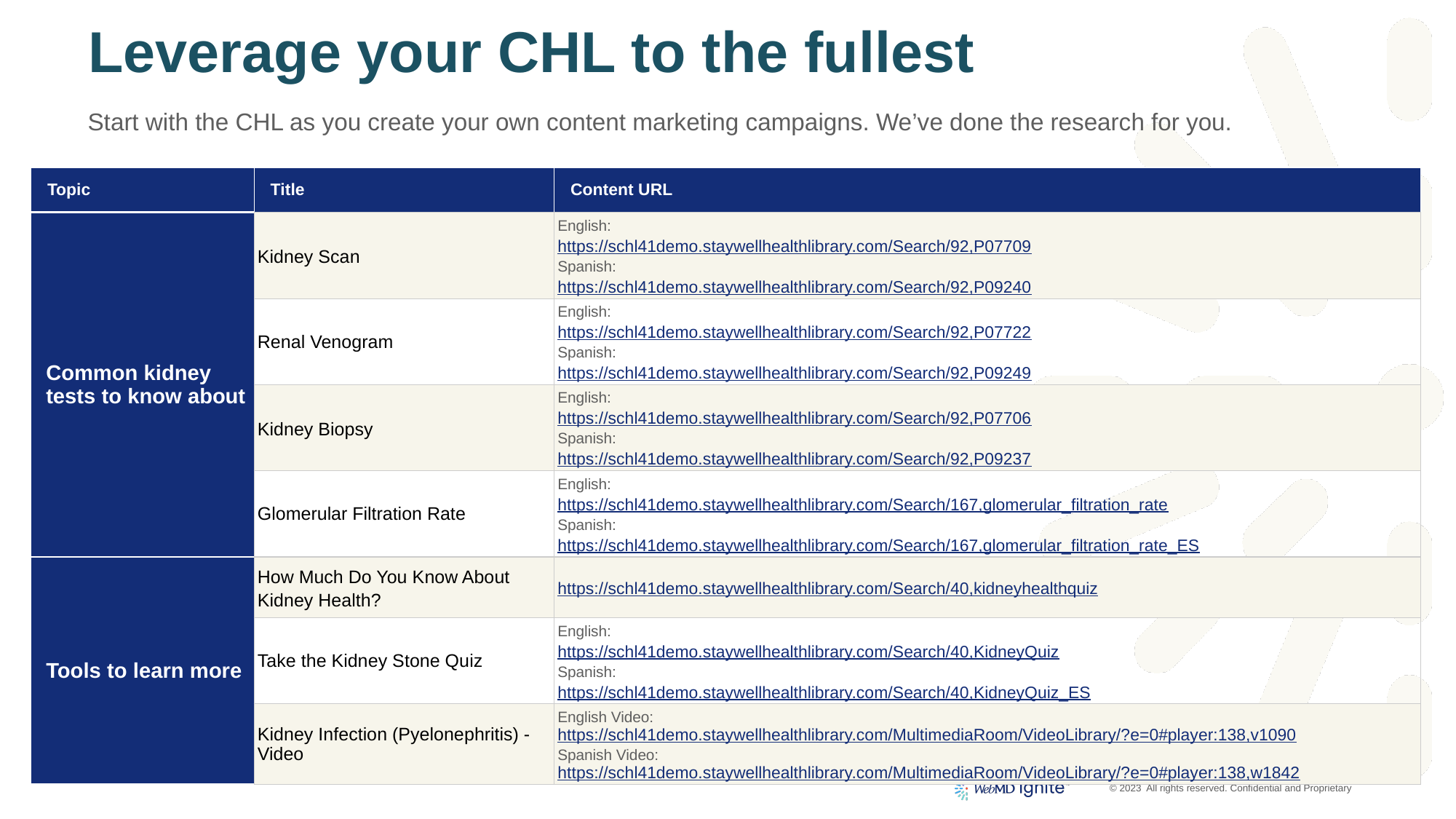

# Leverage your CHL to the fullest
Start with the CHL as you create your own content marketing campaigns. We’ve done the research for you.
| Topic | Title | Content URL |
| --- | --- | --- |
| Common kidney tests to know about | Kidney Scan | English: https://schl41demo.staywellhealthlibrary.com/Search/92,P07709 Spanish: https://schl41demo.staywellhealthlibrary.com/Search/92,P09240 |
|  | Renal Venogram | English: https://schl41demo.staywellhealthlibrary.com/Search/92,P07722 Spanish: https://schl41demo.staywellhealthlibrary.com/Search/92,P09249 |
|  | Kidney Biopsy | English: https://schl41demo.staywellhealthlibrary.com/Search/92,P07706 Spanish: https://schl41demo.staywellhealthlibrary.com/Search/92,P09237 |
|  | Glomerular Filtration Rate | English: https://schl41demo.staywellhealthlibrary.com/Search/167,glomerular\_filtration\_rate Spanish: https://schl41demo.staywellhealthlibrary.com/Search/167,glomerular\_filtration\_rate\_ES |
| Tools to learn more | How Much Do You Know About Kidney Health? | https://schl41demo.staywellhealthlibrary.com/Search/40,kidneyhealthquiz |
|  | Take the Kidney Stone Quiz | English: https://schl41demo.staywellhealthlibrary.com/Search/40,KidneyQuiz Spanish: https://schl41demo.staywellhealthlibrary.com/Search/40,KidneyQuiz\_ES |
|  | Kidney Infection (Pyelonephritis) - Video | English Video: https://schl41demo.staywellhealthlibrary.com/MultimediaRoom/VideoLibrary/?e=0#player:138,v1090 Spanish Video: https://schl41demo.staywellhealthlibrary.com/MultimediaRoom/VideoLibrary/?e=0#player:138,w1842 |